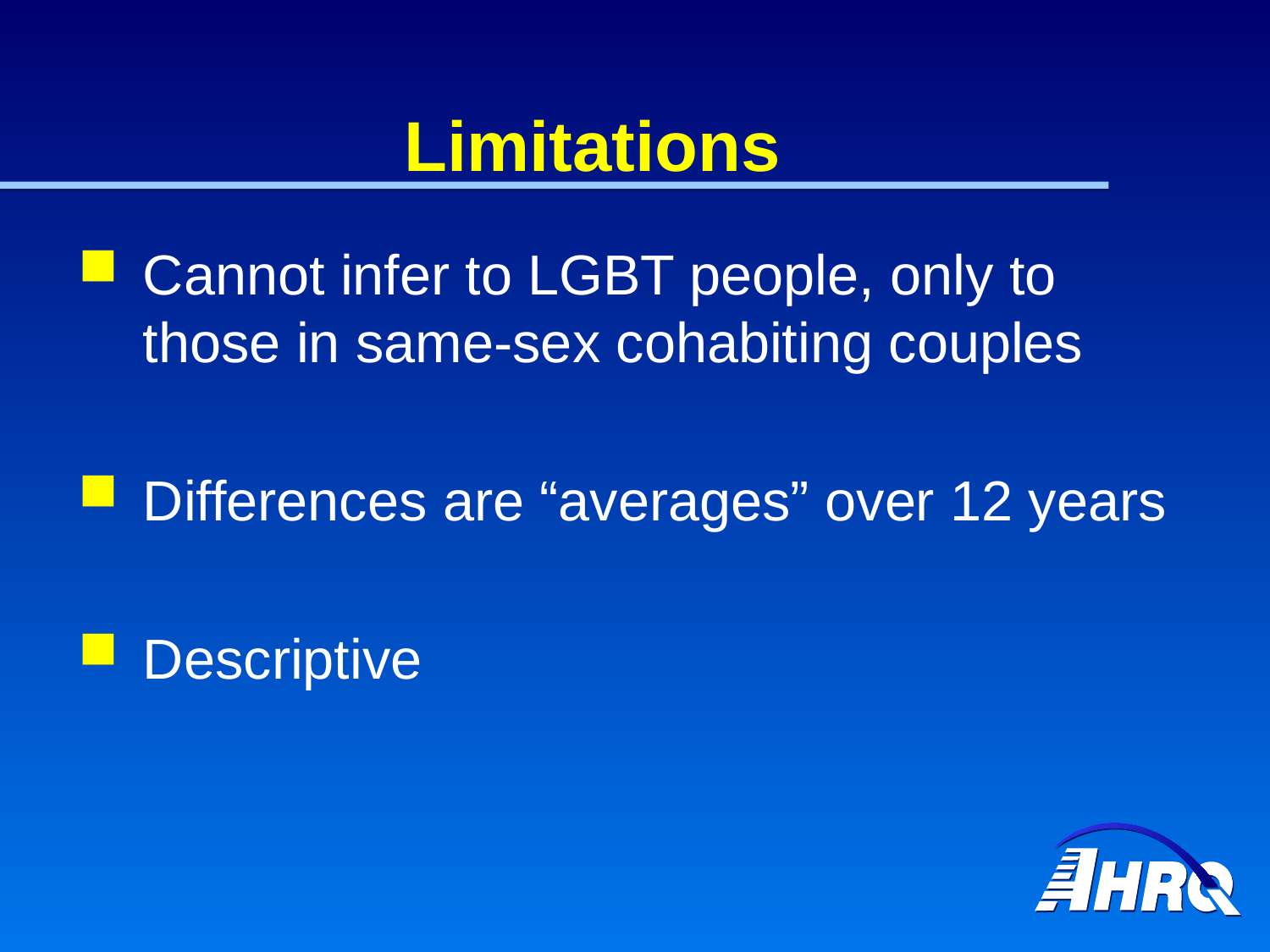

# Limitations
Cannot infer to LGBT people, only to those in same-sex cohabiting couples

Differences are “averages” over 12 years

Descriptive